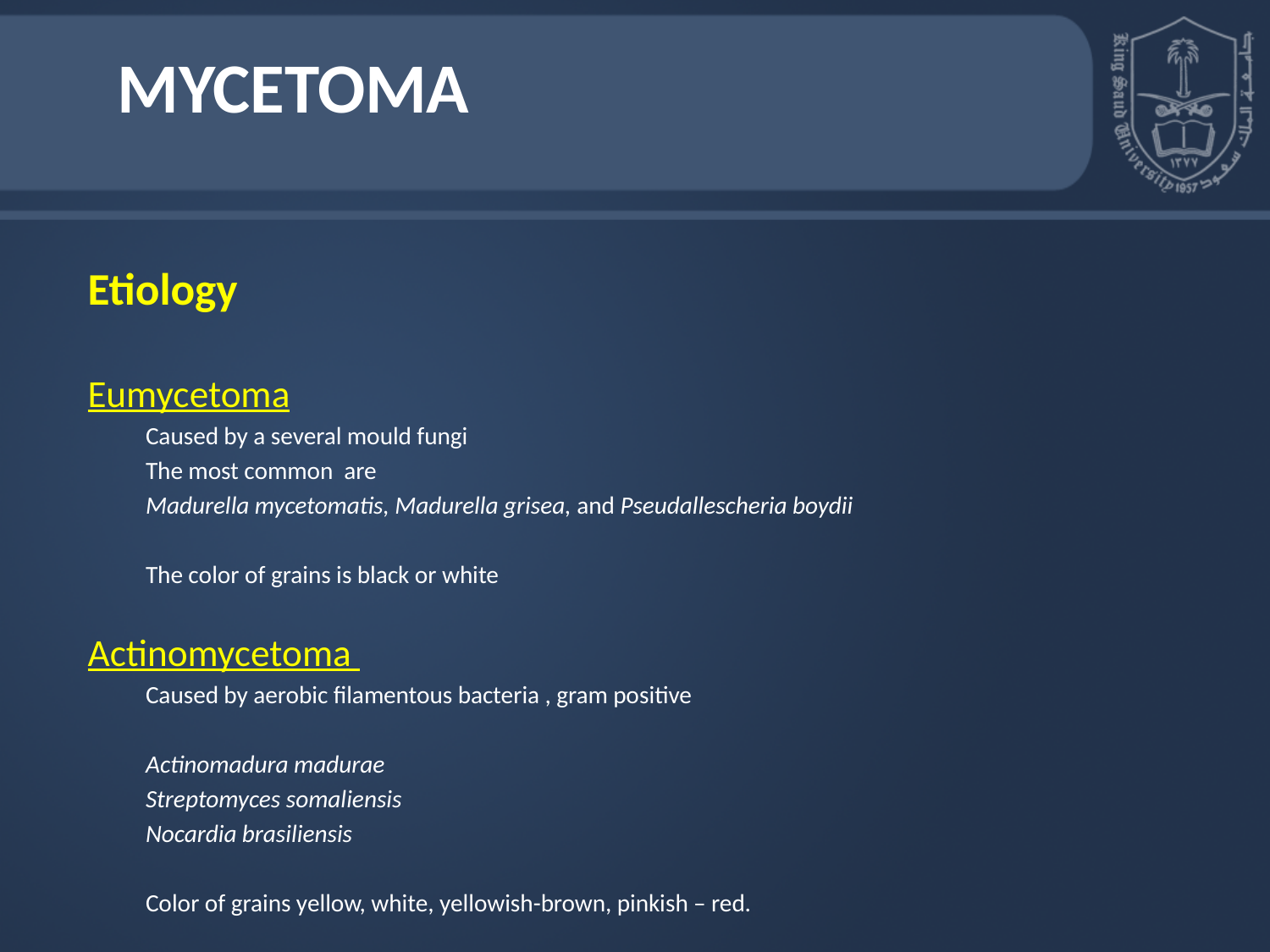

# Mycetoma
Etiology

Eumycetoma
Caused by a several mould fungi
The most common  are
Madurella mycetomatis, Madurella grisea, and Pseudallescheria boydii

The color of grains is black or white

Actinomycetoma
Caused by aerobic filamentous bacteria , gram positive

Actinomadura madurae
Streptomyces somaliensis
Nocardia brasiliensis

Color of grains yellow, white, yellowish-brown, pinkish – red.